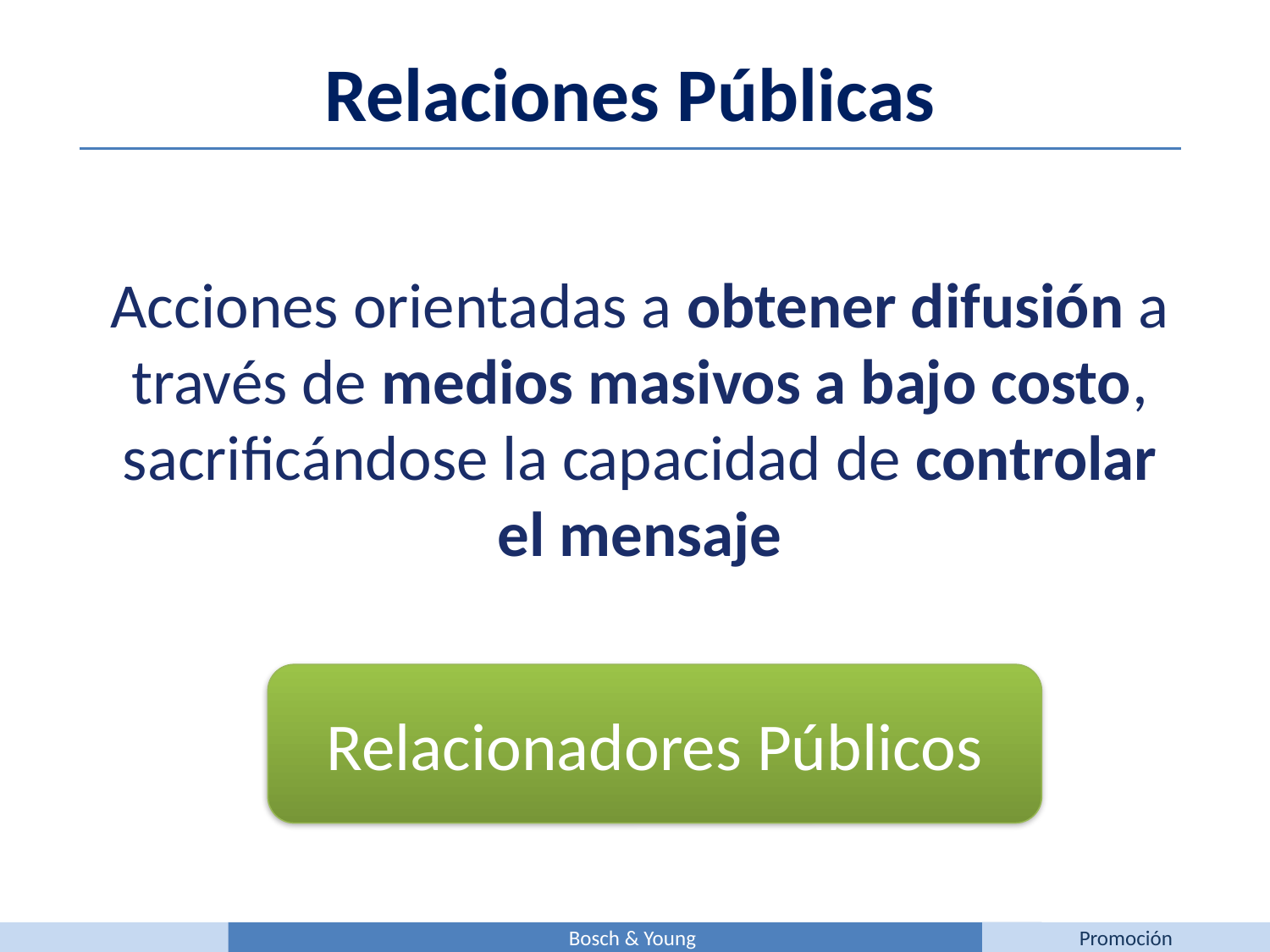

Relaciones Públicas
Acciones orientadas a obtener difusión a través de medios masivos a bajo costo, sacrificándose la capacidad de controlar el mensaje

Relacionadores Públicos

Bosch & Young
Promoción